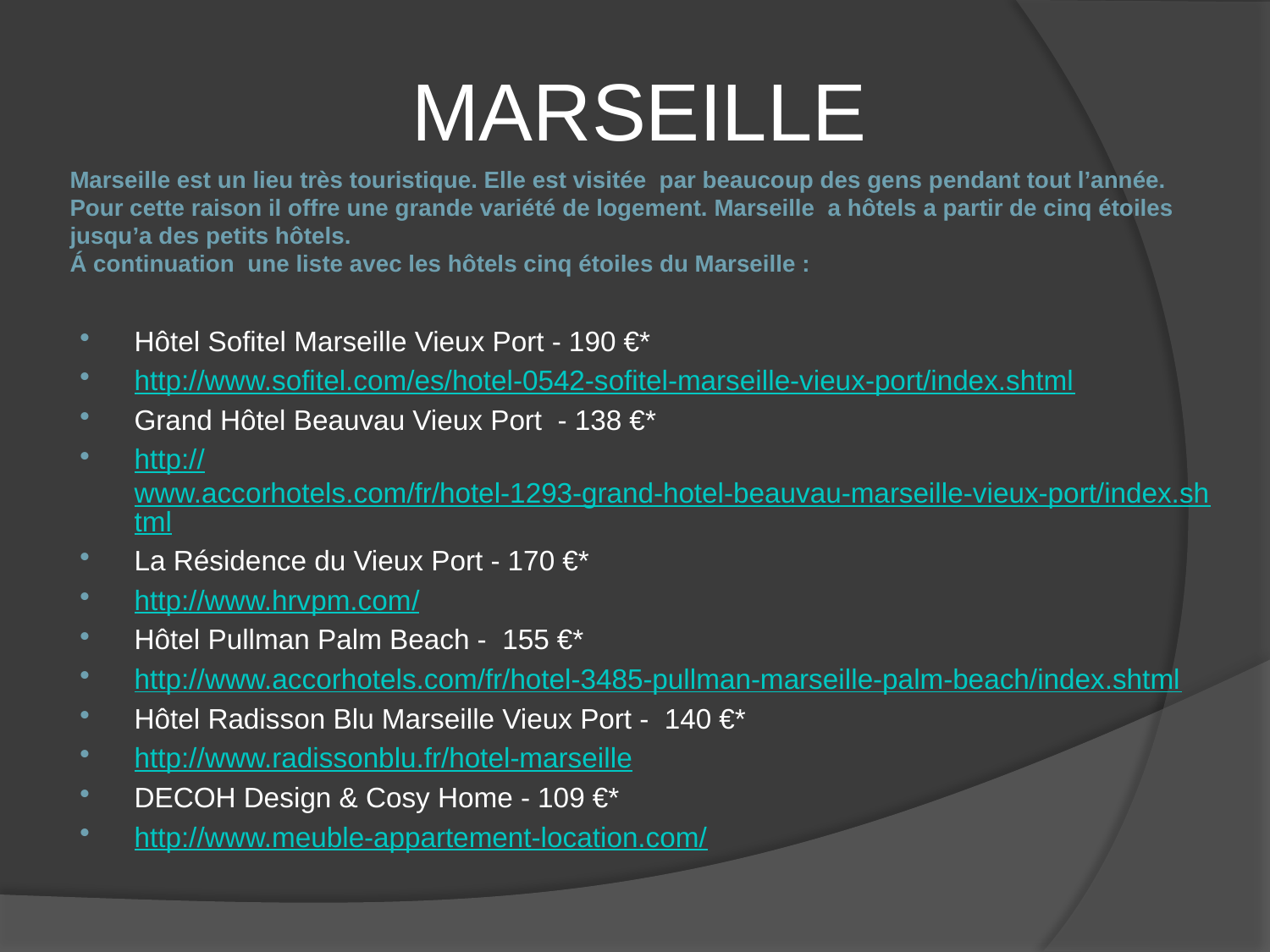

MARSEILLE
# Marseille est un lieu très touristique. Elle est visitée  par beaucoup des gens pendant tout l’année. Pour cette raison il offre une grande variété de logement. Marseille  a hôtels a partir de cinq étoiles jusqu’a des petits hôtels. Á continuation  une liste avec les hôtels cinq étoiles du Marseille :
Hôtel Sofitel Marseille Vieux Port - 190 €*
http://www.sofitel.com/es/hotel-0542-sofitel-marseille-vieux-port/index.shtml
Grand Hôtel Beauvau Vieux Port  - 138 €*
http://www.accorhotels.com/fr/hotel-1293-grand-hotel-beauvau-marseille-vieux-port/index.shtml
La Résidence du Vieux Port - 170 €*
http://www.hrvpm.com/
Hôtel Pullman Palm Beach -  155 €*
http://www.accorhotels.com/fr/hotel-3485-pullman-marseille-palm-beach/index.shtml
Hôtel Radisson Blu Marseille Vieux Port -  140 €*
http://www.radissonblu.fr/hotel-marseille
DECOH Design & Cosy Home - 109 €*
http://www.meuble-appartement-location.com/